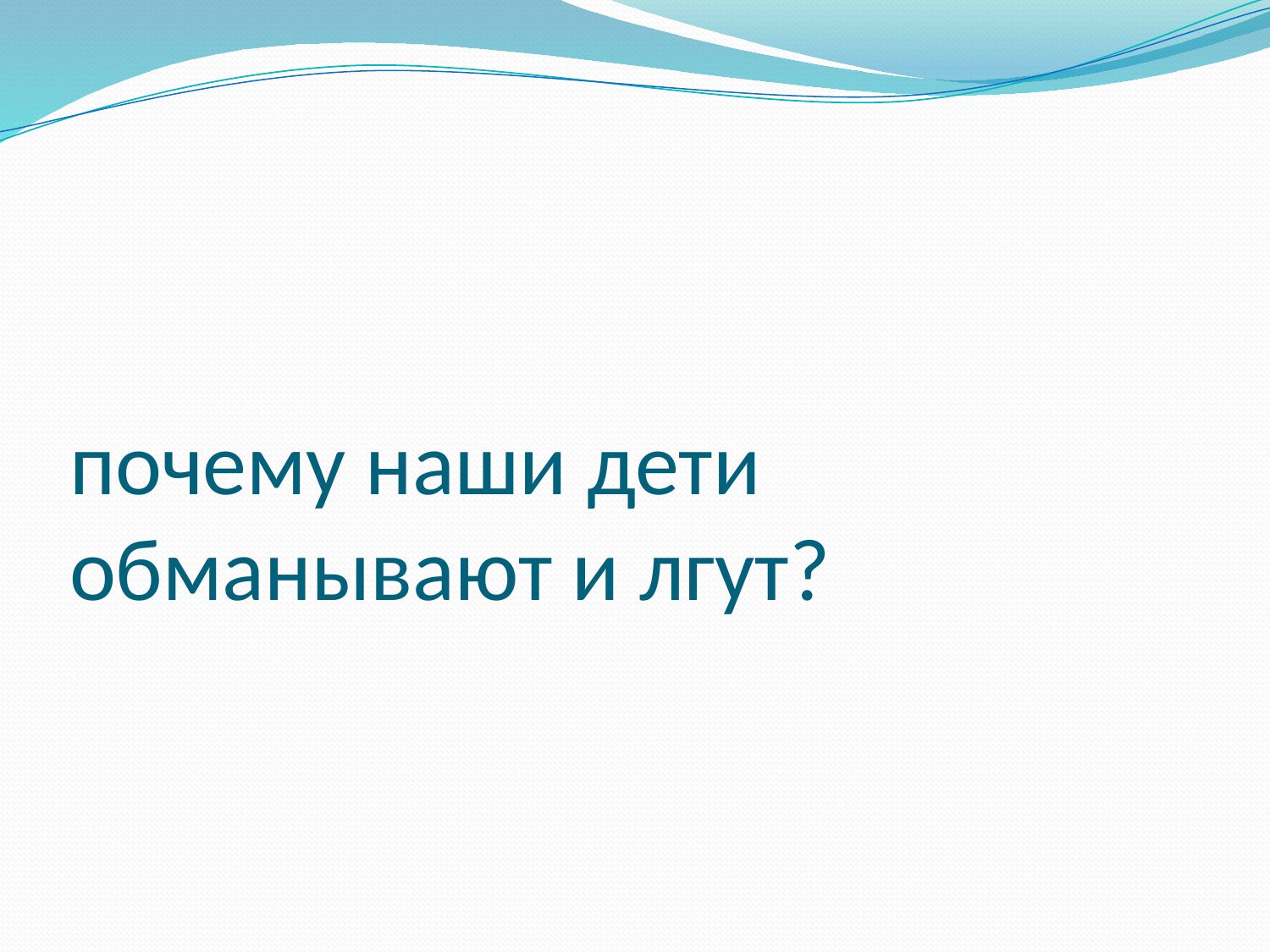

# почему наши дети обманывают и лгут?